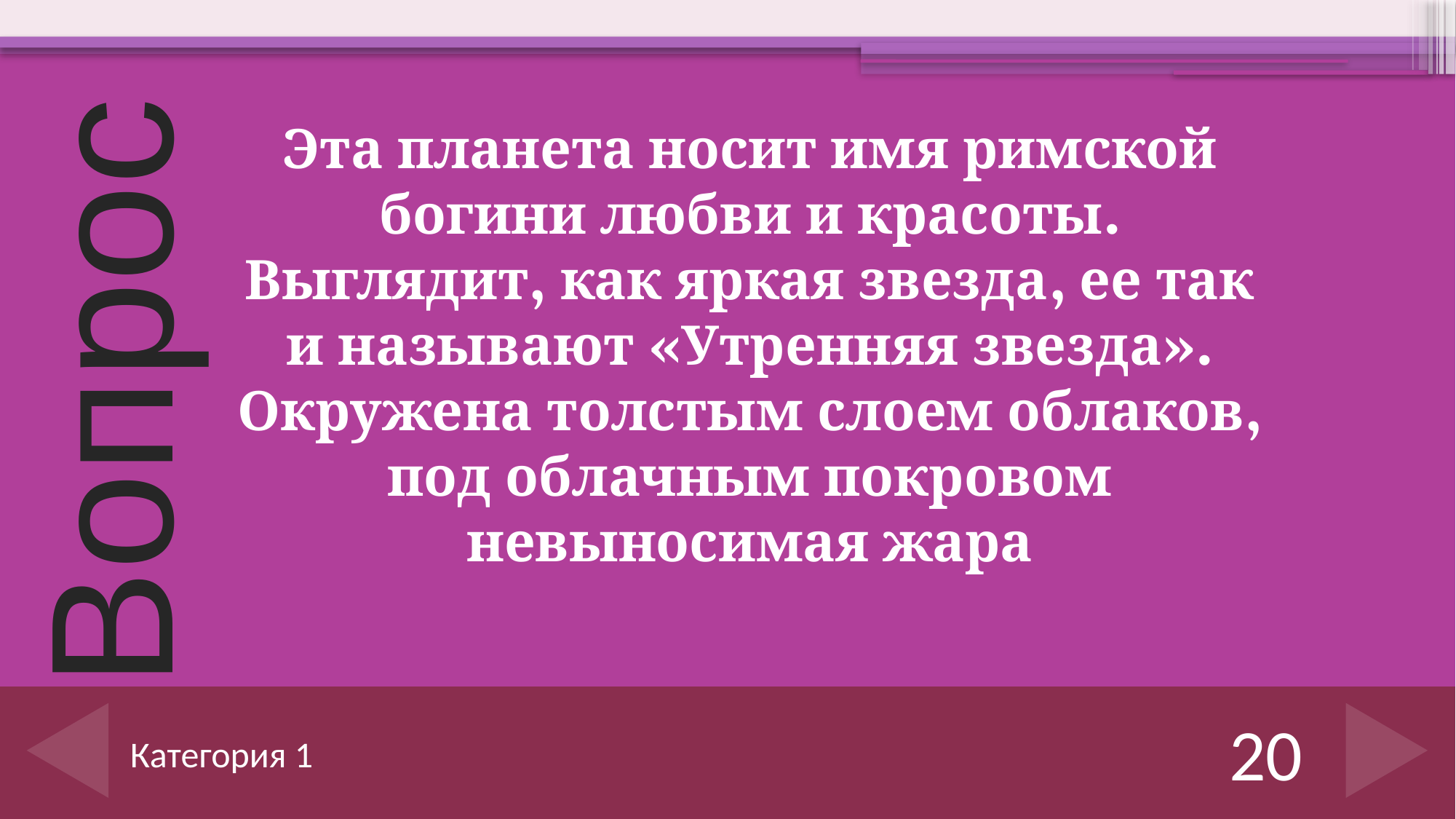

Эта планета носит имя римской богини любви и красоты.
Выглядит, как яркая звезда, ее так и называют «Утренняя звезда».
Окружена толстым слоем облаков, под облачным покровом невыносимая жара
20
# Категория 1